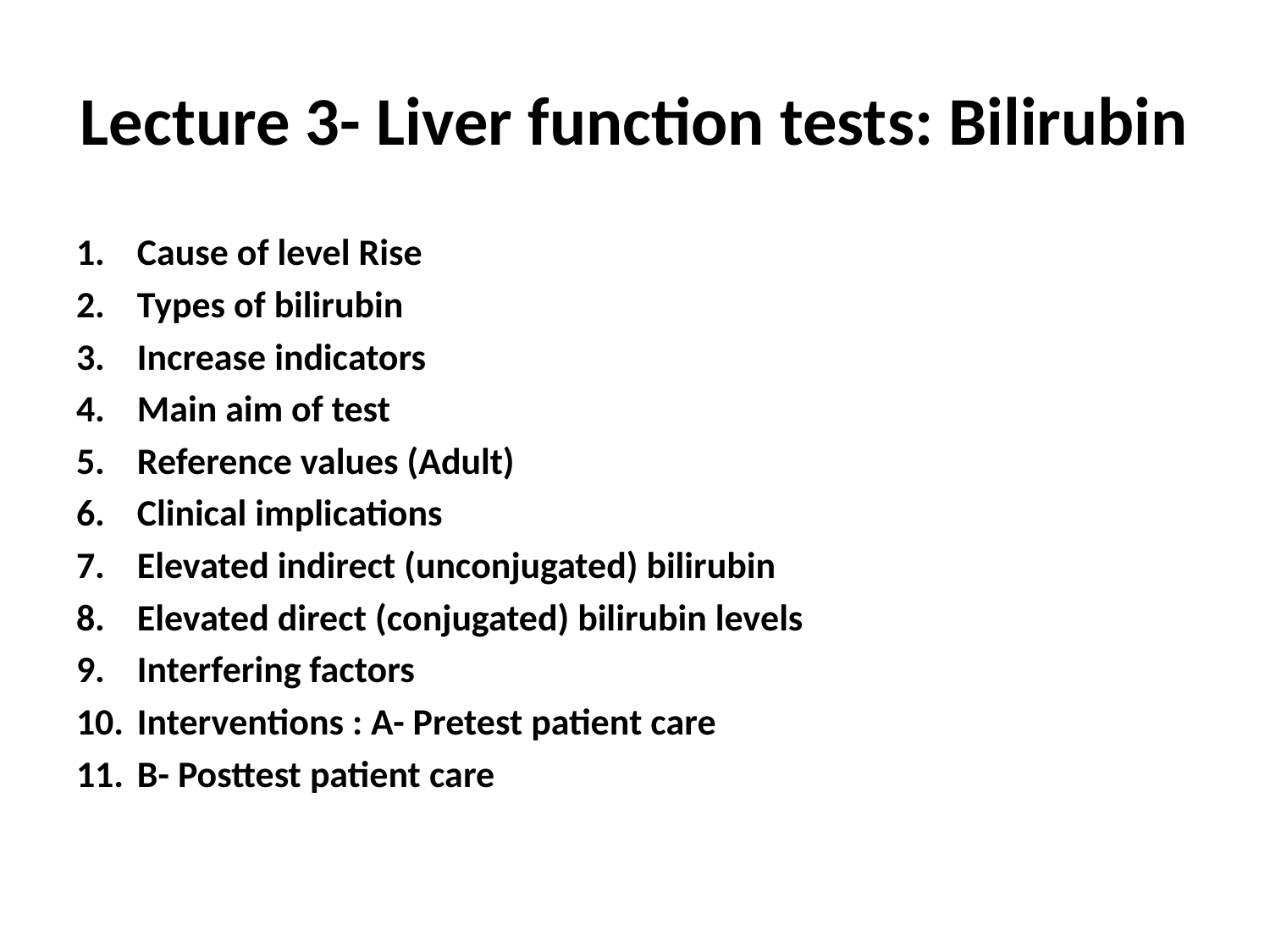

# Lecture 3- Liver function tests: Bilirubin
Cause of level Rise
Types of bilirubin
Increase indicators
Main aim of test
Reference values (Adult)
Clinical implications
Elevated indirect (unconjugated) bilirubin
Elevated direct (conjugated) bilirubin levels
Interfering factors
Interventions : A- Pretest patient care
B- Posttest patient care